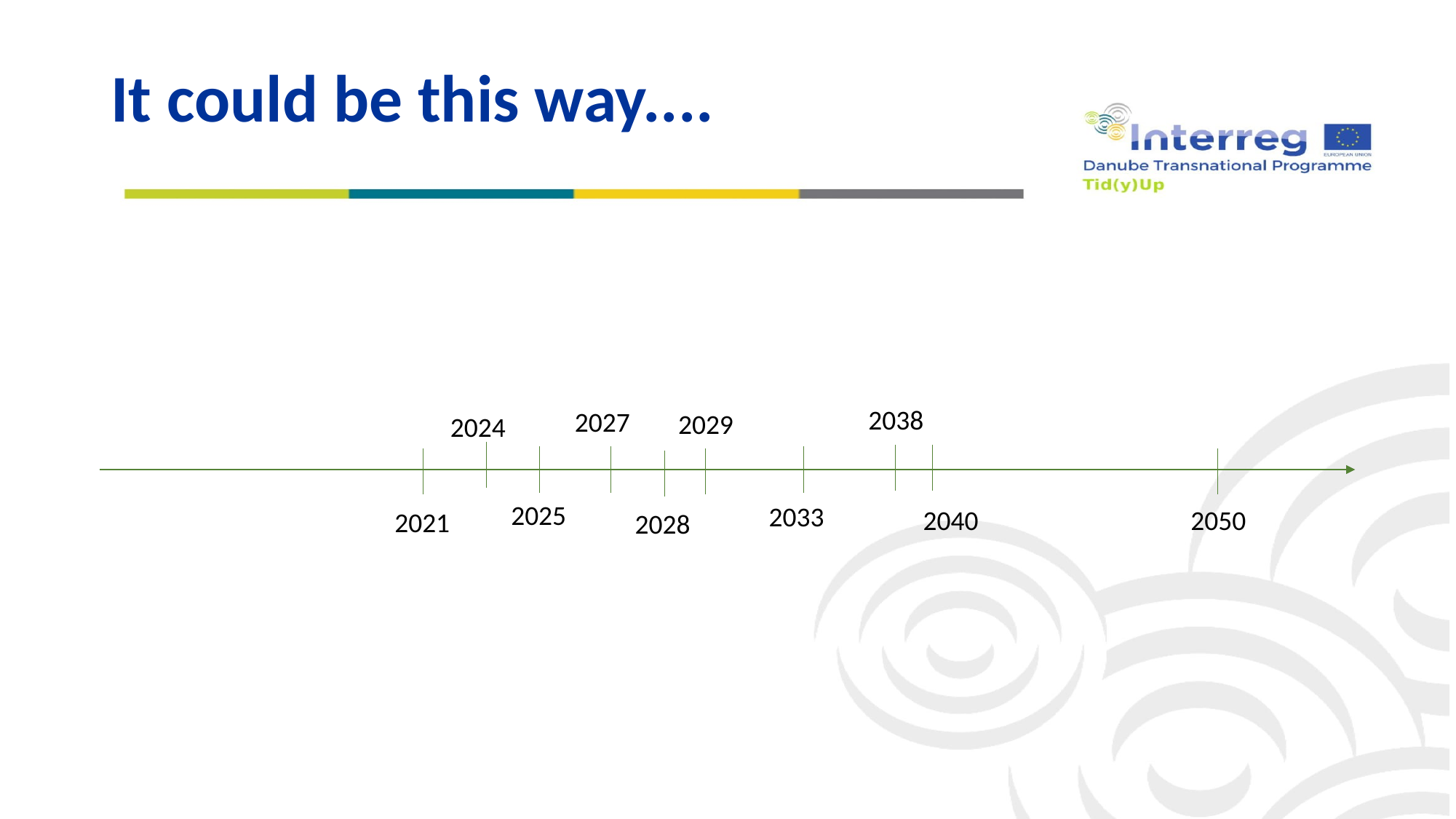

# It could be this way....
2038
2027
2029
2024
2025
2033
2050
2040
2021
2028